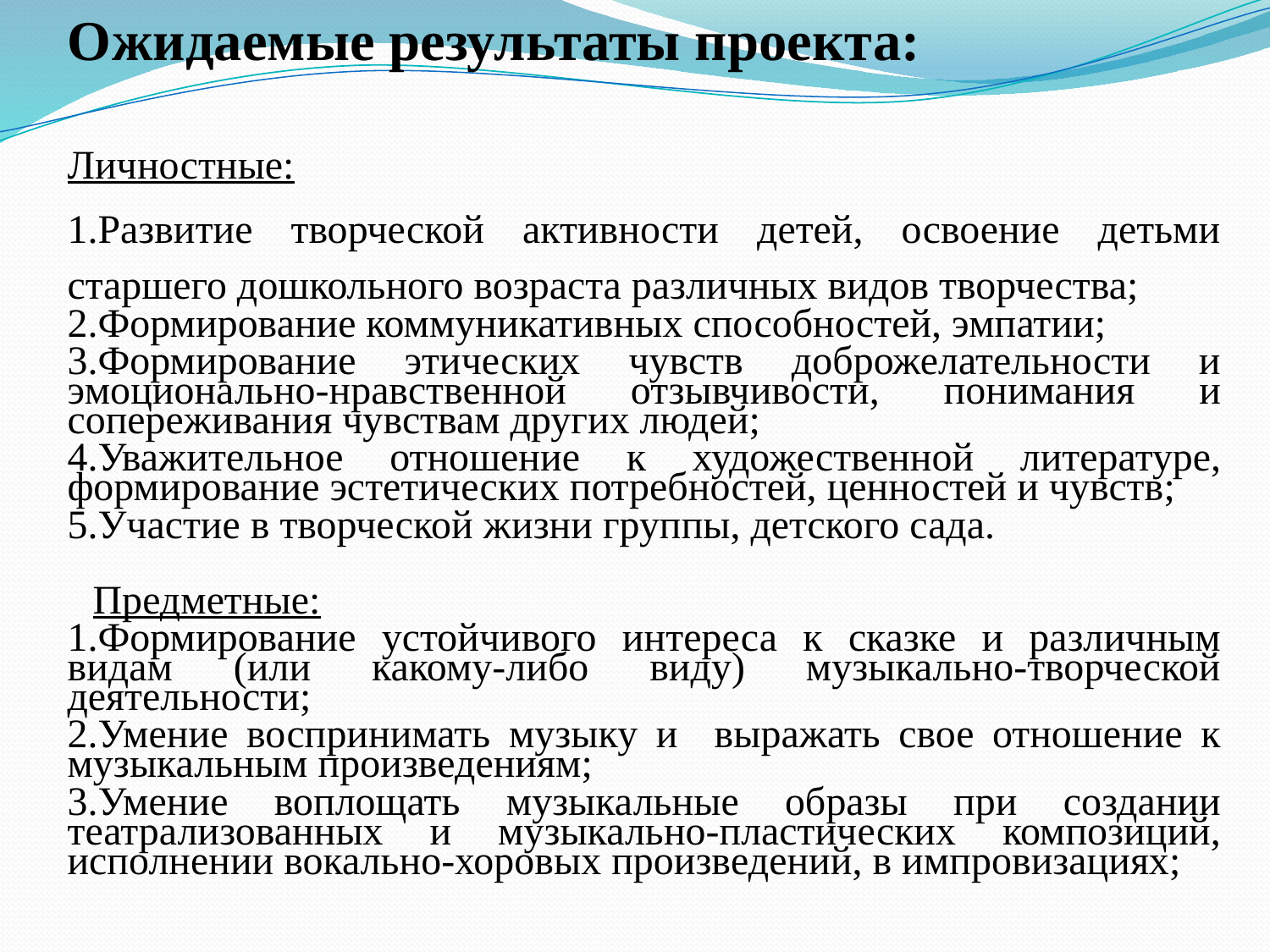

Ожидаемые результаты проекта:

Личностные:
1.Развитие творческой активности детей, освоение детьми старшего дошкольного возраста различных видов творчества;
2.Формирование коммуникативных способностей, эмпатии;
3.Формирование этических чувств доброжелательности и эмоционально-нравственной отзывчивости, понимания и сопереживания чувствам других людей;
4.Уважительное отношение к художественной литературе, формирование эстетических потребностей, ценностей и чувств;
5.Участие в творческой жизни группы, детского сада.

Предметные:
1.Формирование устойчивого интереса к сказке и различным видам (или какому-либо виду) музыкально-творческой деятельности;
2.Умение воспринимать музыку и  выражать свое отношение к музыкальным произведениям;
3.Умение воплощать музыкальные образы при создании театрализованных и музыкально-пластических композиций, исполнении вокально-хоровых произведений, в импровизациях;